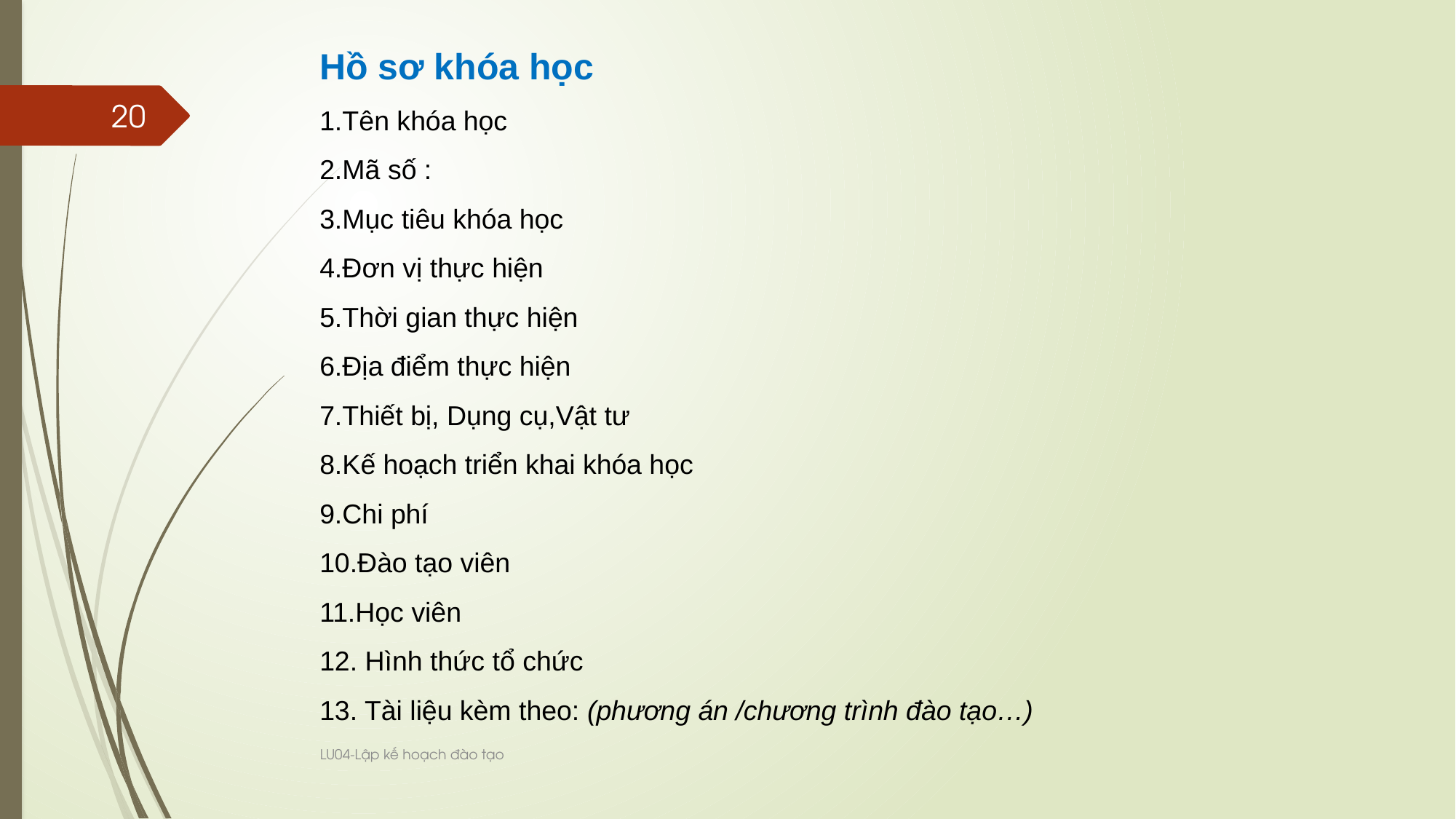

Hồ sơ khóa học
1.Tên khóa học
2.Mã số :
3.Mục tiêu khóa học
4.Đơn vị thực hiện
5.Thời gian thực hiện
6.Địa điểm thực hiện
7.Thiết bị, Dụng cụ,Vật tư
8.Kế hoạch triển khai khóa học
9.Chi phí
10.Đào tạo viên
11.Học viên
12. Hình thức tổ chức
13. Tài liệu kèm theo: (phương án /chương trình đào tạo…)
20
LU04-Lập kế hoạch đào tạo